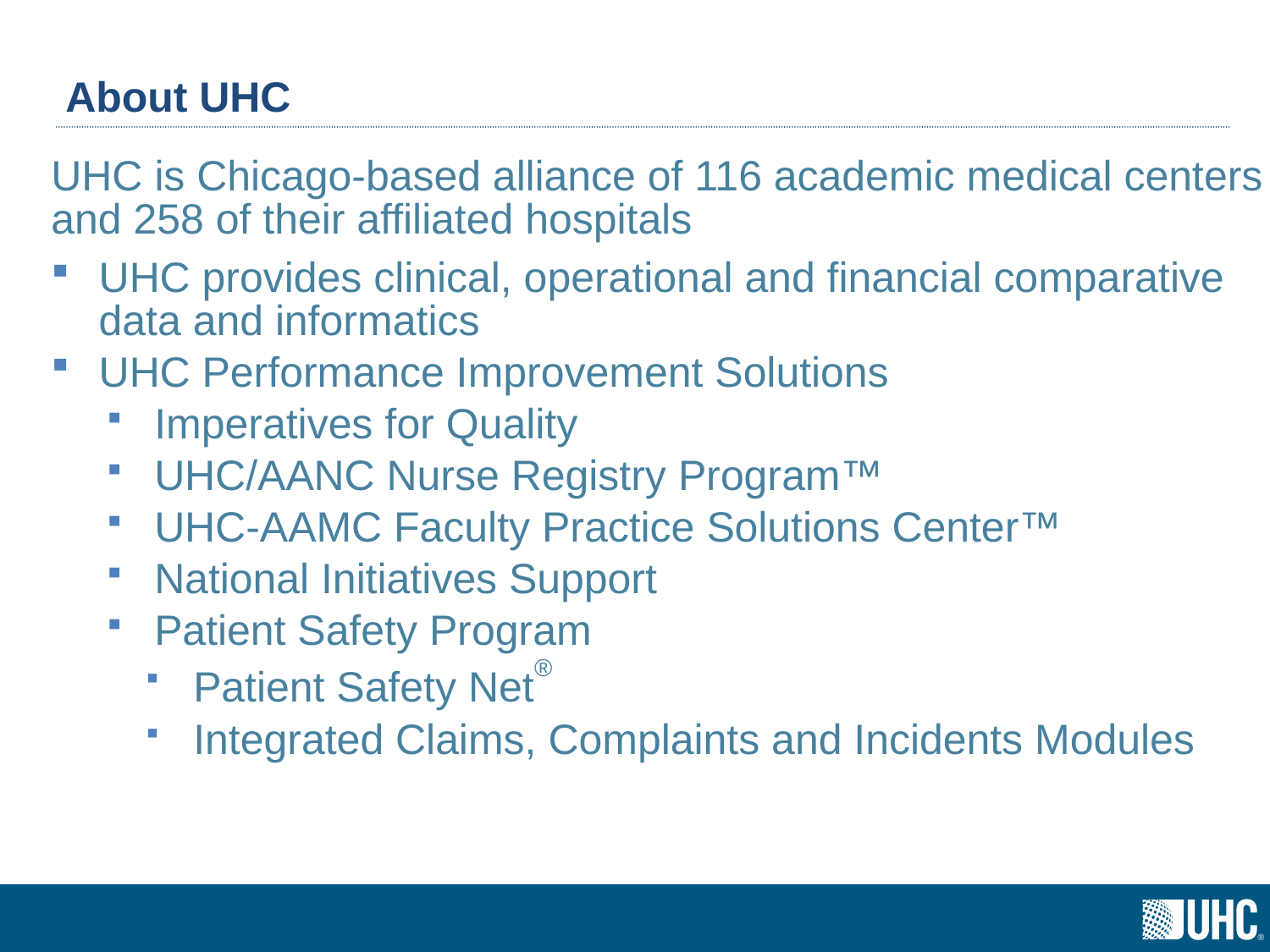

# About UHC
UHC is Chicago-based alliance of 116 academic medical centers and 258 of their affiliated hospitals
UHC provides clinical, operational and financial comparative data and informatics
UHC Performance Improvement Solutions
Imperatives for Quality
UHC/AANC Nurse Registry Program™
UHC-AAMC Faculty Practice Solutions Center™
National Initiatives Support
Patient Safety Program
Patient Safety Net®
Integrated Claims, Complaints and Incidents Modules